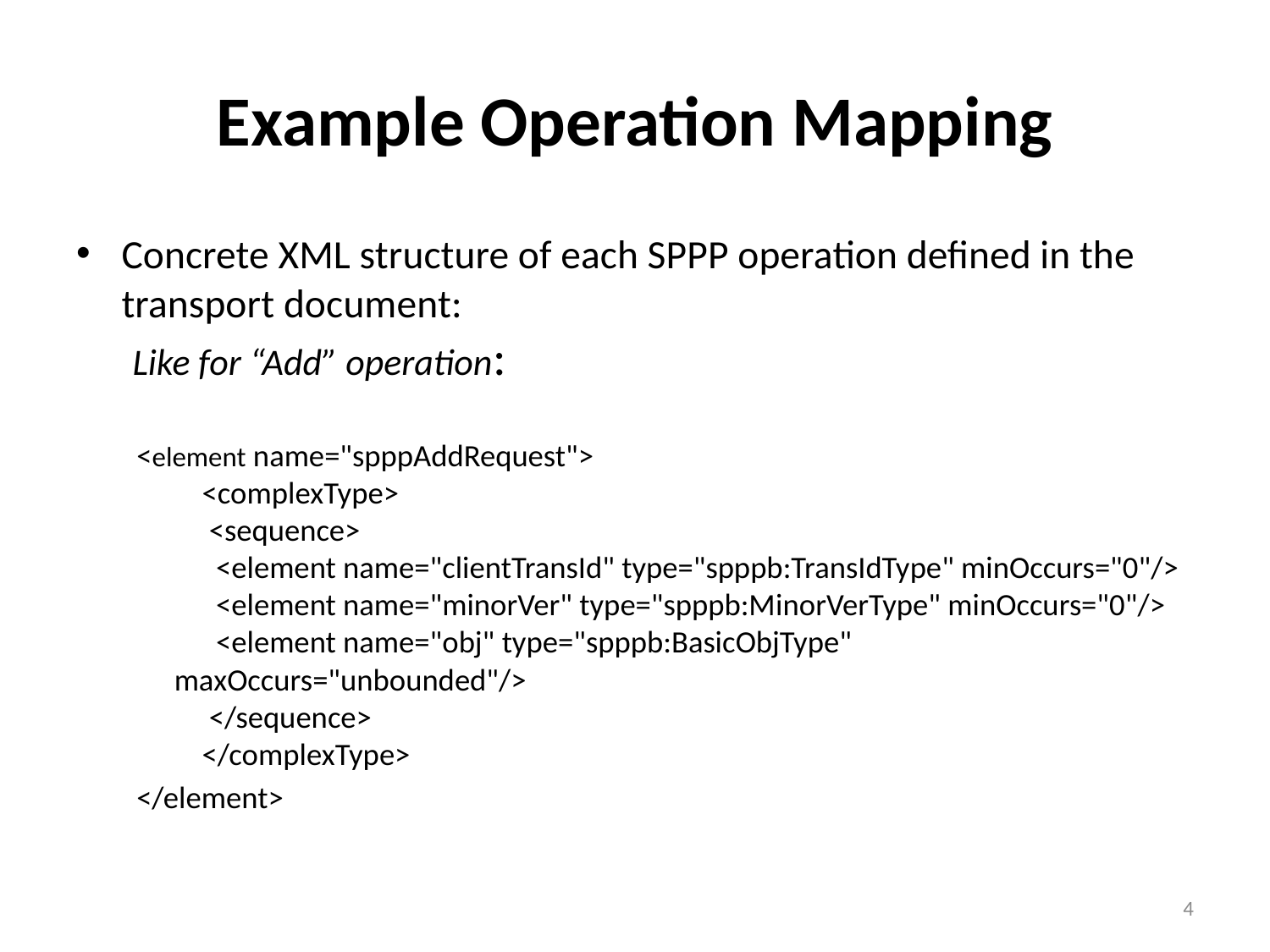

# Example Operation Mapping
Concrete XML structure of each SPPP operation defined in the transport document:
 Like for “Add” operation:
<element name="spppAddRequest">
    <complexType>
     <sequence>
      <element name="clientTransId" type="spppb:TransIdType" minOccurs="0"/>
      <element name="minorVer" type="spppb:MinorVerType" minOccurs="0"/>
      <element name="obj" type="spppb:BasicObjType" maxOccurs="unbounded"/>
     </sequence>
    </complexType>
</element>
4